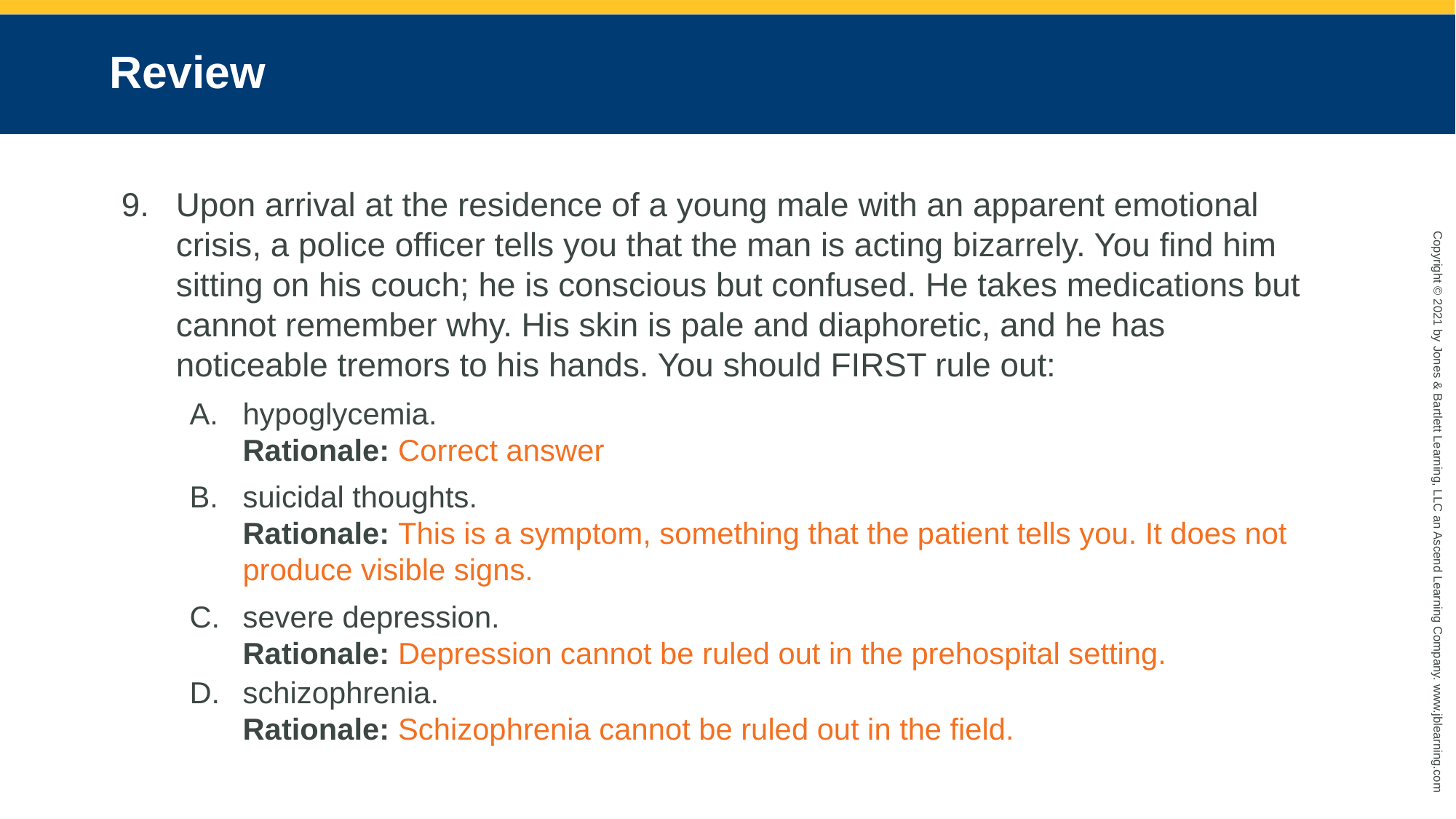

# Review
Upon arrival at the residence of a young male with an apparent emotional crisis, a police officer tells you that the man is acting bizarrely. You find him sitting on his couch; he is conscious but confused. He takes medications but cannot remember why. His skin is pale and diaphoretic, and he has noticeable tremors to his hands. You should FIRST rule out:
hypoglycemia.
Rationale: Correct answer
suicidal thoughts.
Rationale: This is a symptom, something that the patient tells you. It does not produce visible signs.
severe depression.
Rationale: Depression cannot be ruled out in the prehospital setting.
schizophrenia.
Rationale: Schizophrenia cannot be ruled out in the field.